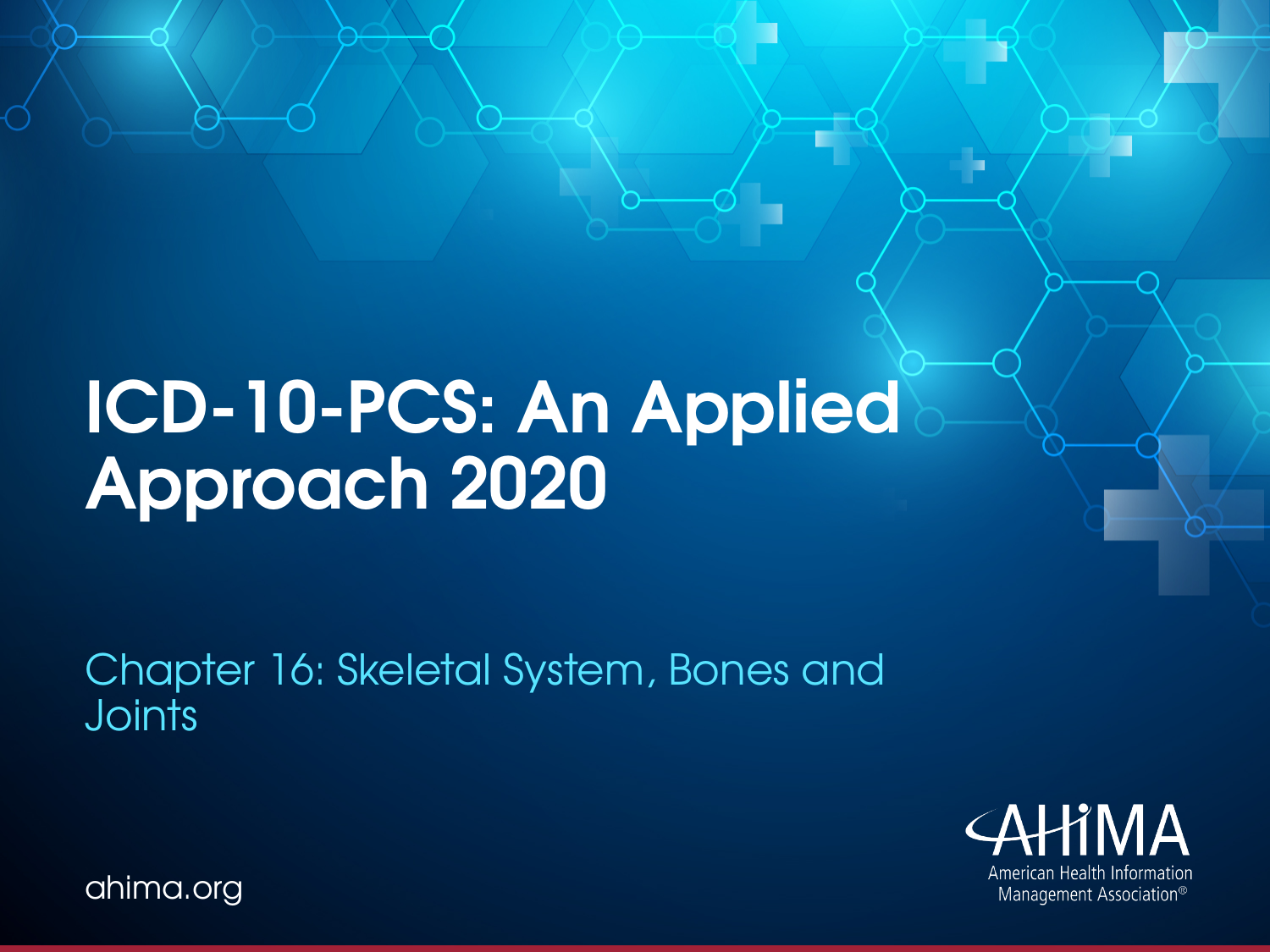

# ICD-10-PCS: An Applied Approach 2020
Chapter 16: Skeletal System, Bones and Joints